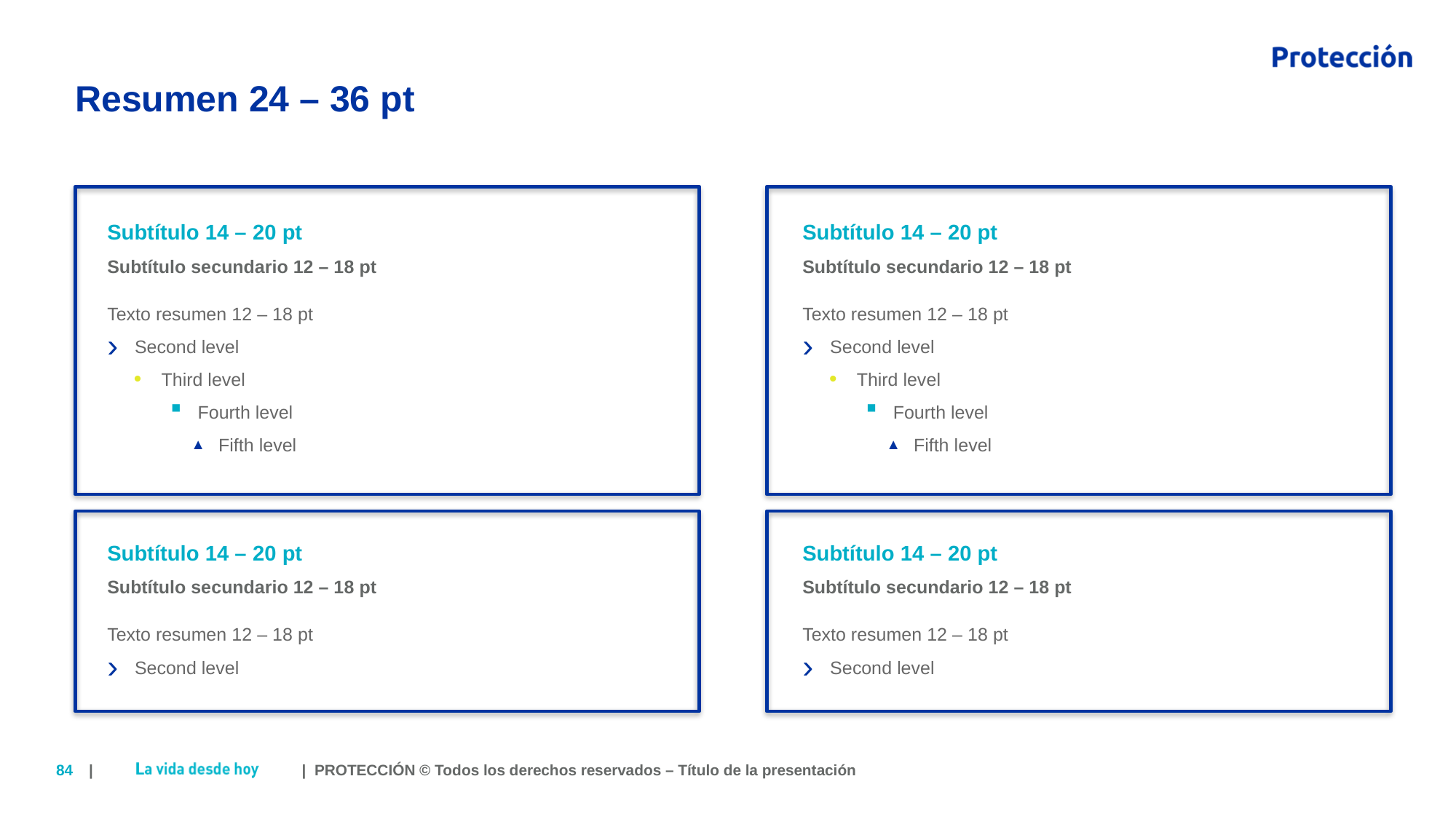

# Resumen 24 – 36 pt
Subtítulo 14 – 20 pt
Subtítulo secundario 12 – 18 pt

Subtítulo 14 – 20 pt
Subtítulo secundario 12 – 18 pt

Texto resumen 12 – 18 pt
Second level
Third level
Fourth level
Fifth level

Texto resumen 12 – 18 pt
Second level
Third level
Fourth level
Fifth level

Subtítulo 14 – 20 pt
Subtítulo secundario 12 – 18 pt

Subtítulo 14 – 20 pt
Subtítulo secundario 12 – 18 pt

Texto resumen 12 – 18 pt
Second level

Texto resumen 12 – 18 pt
Second level

84
|                                                  |  PROTECCIÓN © Todos los derechos reservados – Título de la presentación